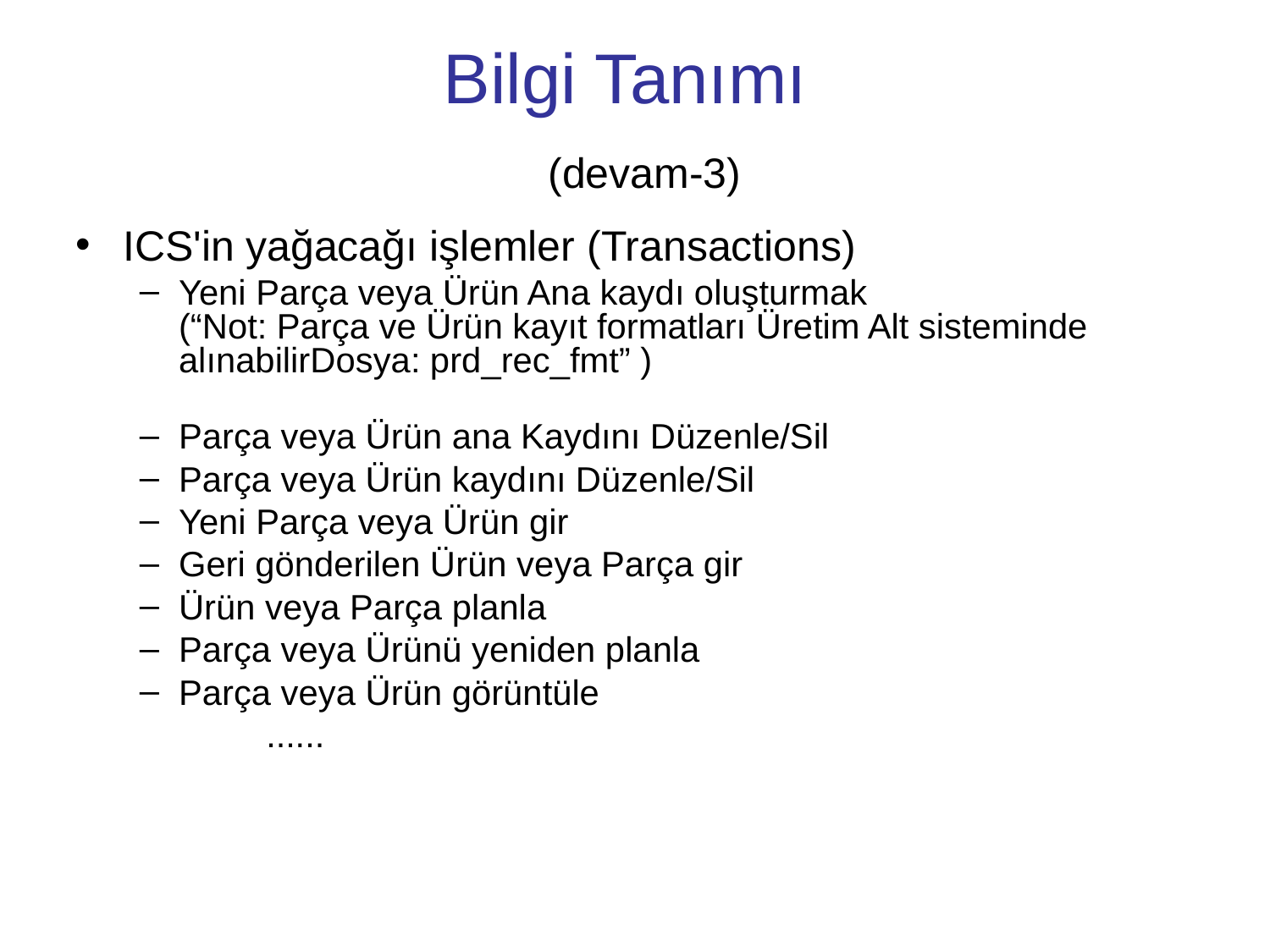

# Bilgi Tanımı (devam-3)
ICS'in yağacağı işlemler (Transactions)
Yeni Parça veya Ürün Ana kaydı oluşturmak
(“Not: Parça ve Ürün kayıt formatları Üretim Alt sisteminde alınabilirDosya: prd_rec_fmt” )
Parça veya Ürün ana Kaydını Düzenle/Sil
Parça veya Ürün kaydını Düzenle/Sil
Yeni Parça veya Ürün gir
Geri gönderilen Ürün veya Parça gir
Ürün veya Parça planla
Parça veya Ürünü yeniden planla
Parça veya Ürün görüntüle
             ......